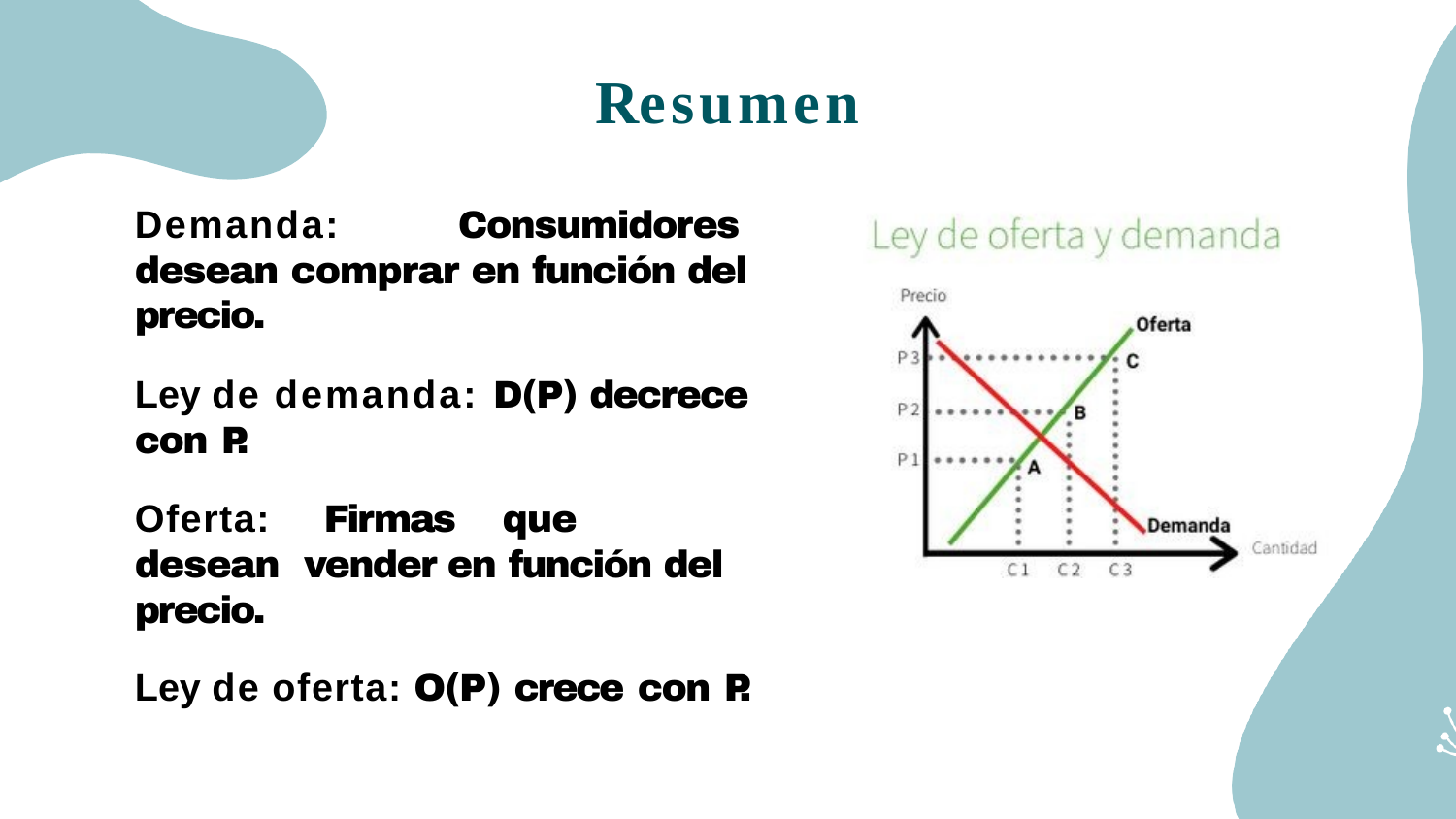

# Resumen
Demanda:	Consumidores  desean comprar en función del  precio.
Ley de demanda: D(P) decrece  con P.
Oferta:	Firmas	que	desean  vender en función del precio.
Ley de oferta: O(P) crece con P.